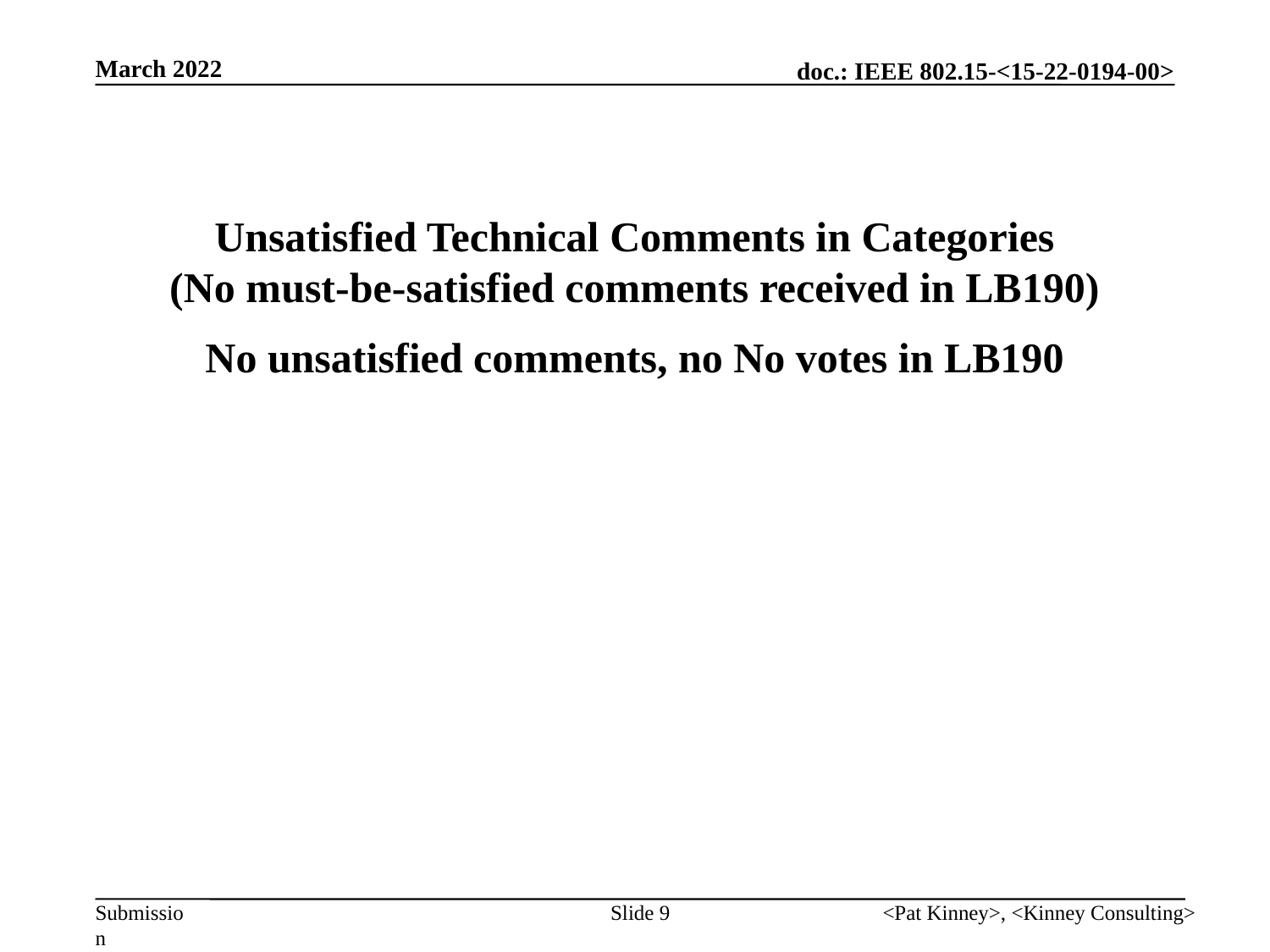

March 2022
Unsatisfied Technical Comments in Categories
(No must-be-satisfied comments received in LB190)
No unsatisfied comments, no No votes in LB190
Slide 9
<Pat Kinney>, <Kinney Consulting>